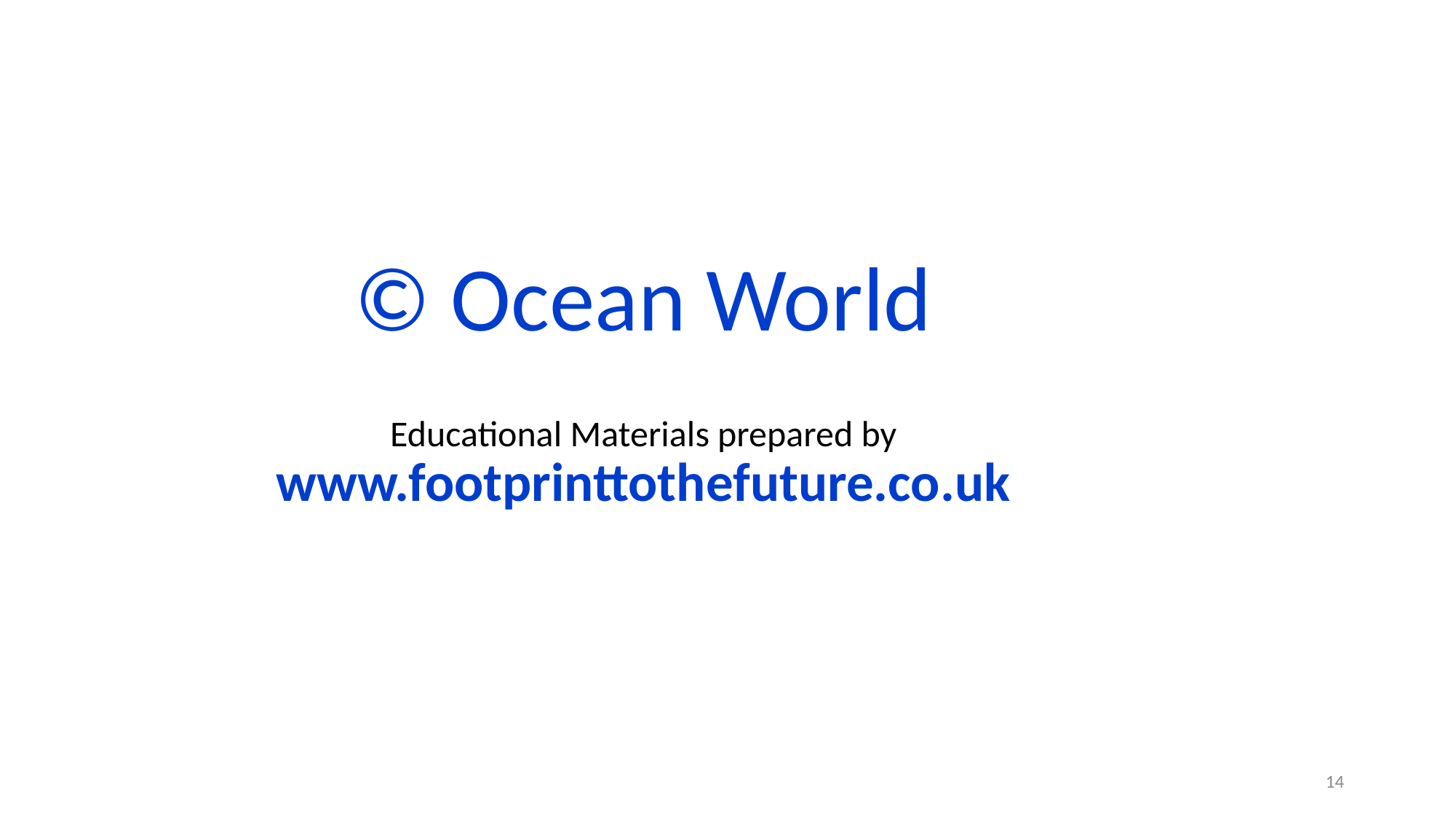

# © Ocean World
Educational Materials prepared by
www.footprinttothefuture.co.uk

14